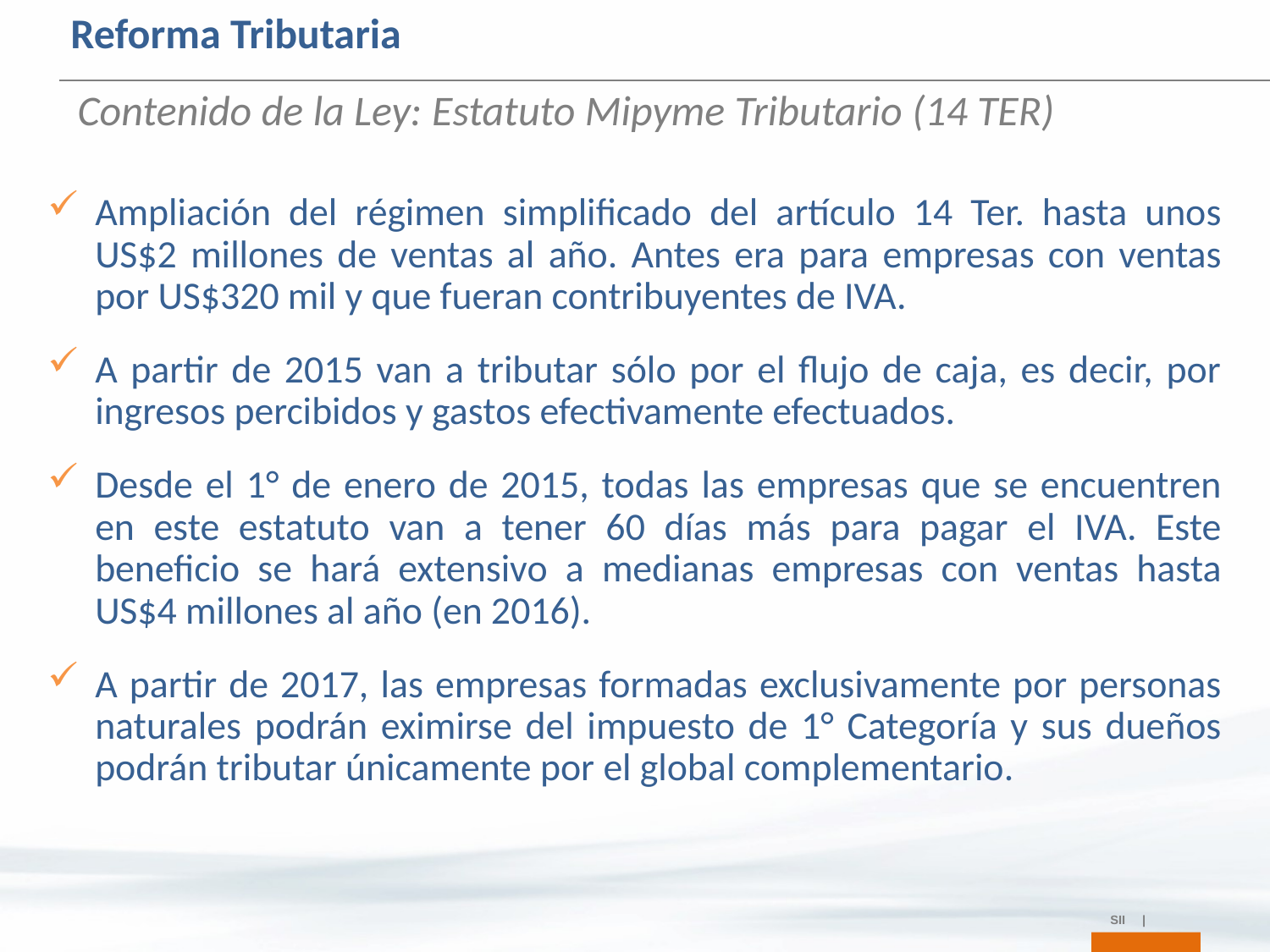

Reforma Tributaria
Contenido de la Ley: Estatuto Mipyme Tributario (14 TER)
Ampliación del régimen simplificado del artículo 14 Ter. hasta unos US$2 millones de ventas al año. Antes era para empresas con ventas por US$320 mil y que fueran contribuyentes de IVA.
A partir de 2015 van a tributar sólo por el flujo de caja, es decir, por ingresos percibidos y gastos efectivamente efectuados.
Desde el 1° de enero de 2015, todas las empresas que se encuentren en este estatuto van a tener 60 días más para pagar el IVA. Este beneficio se hará extensivo a medianas empresas con ventas hasta US$4 millones al año (en 2016).
A partir de 2017, las empresas formadas exclusivamente por personas naturales podrán eximirse del impuesto de 1° Categoría y sus dueños podrán tributar únicamente por el global complementario.

SII     |